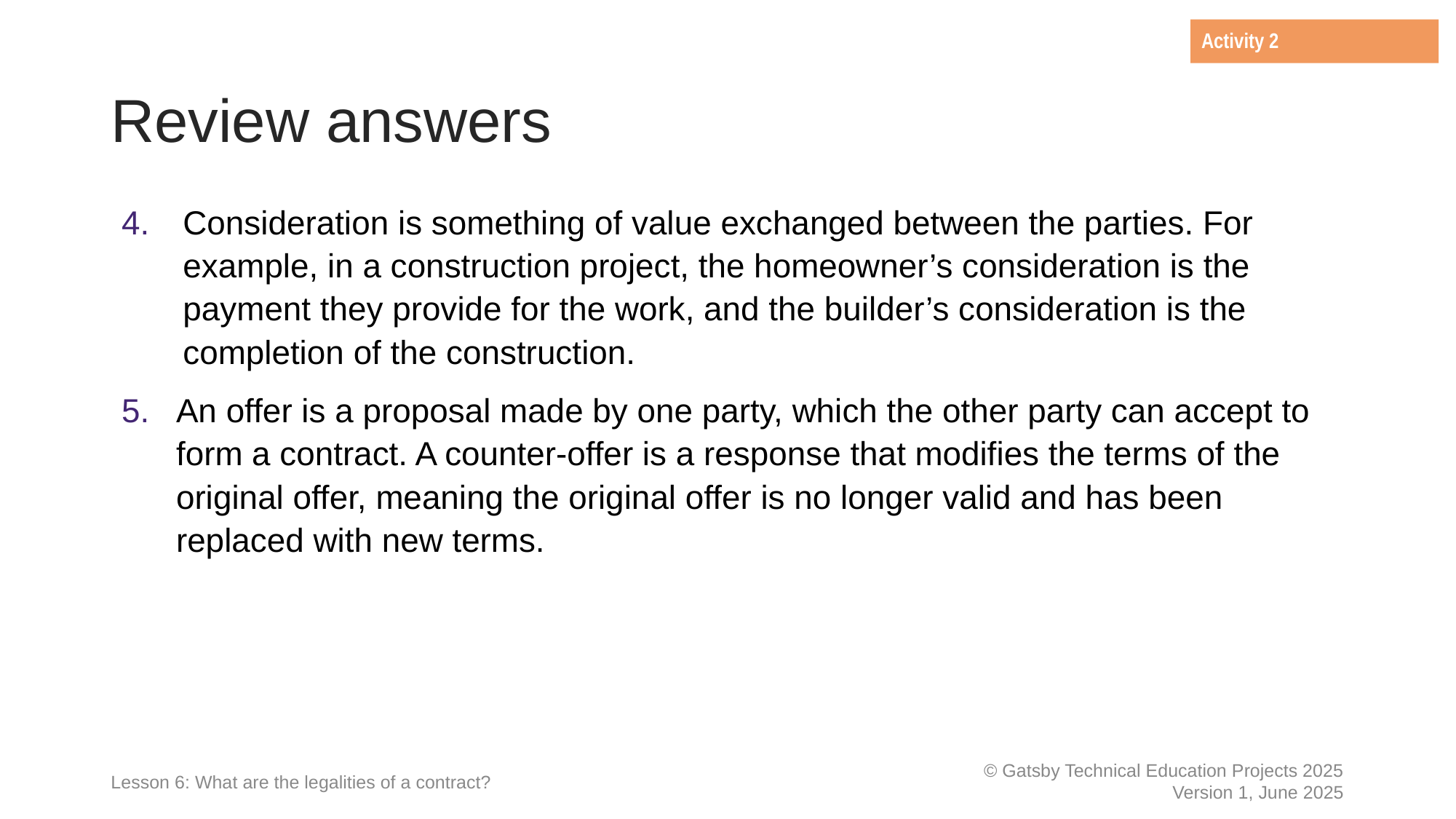

Activity 2
# Review answers
Consideration is something of value exchanged between the parties. For example, in a construction project, the homeowner’s consideration is the payment they provide for the work, and the builder’s consideration is the completion of the construction.
An offer is a proposal made by one party, which the other party can accept to form a contract. A counter-offer is a response that modifies the terms of the original offer, meaning the original offer is no longer valid and has been replaced with new terms.

Lesson 6: What are the legalities of a contract?